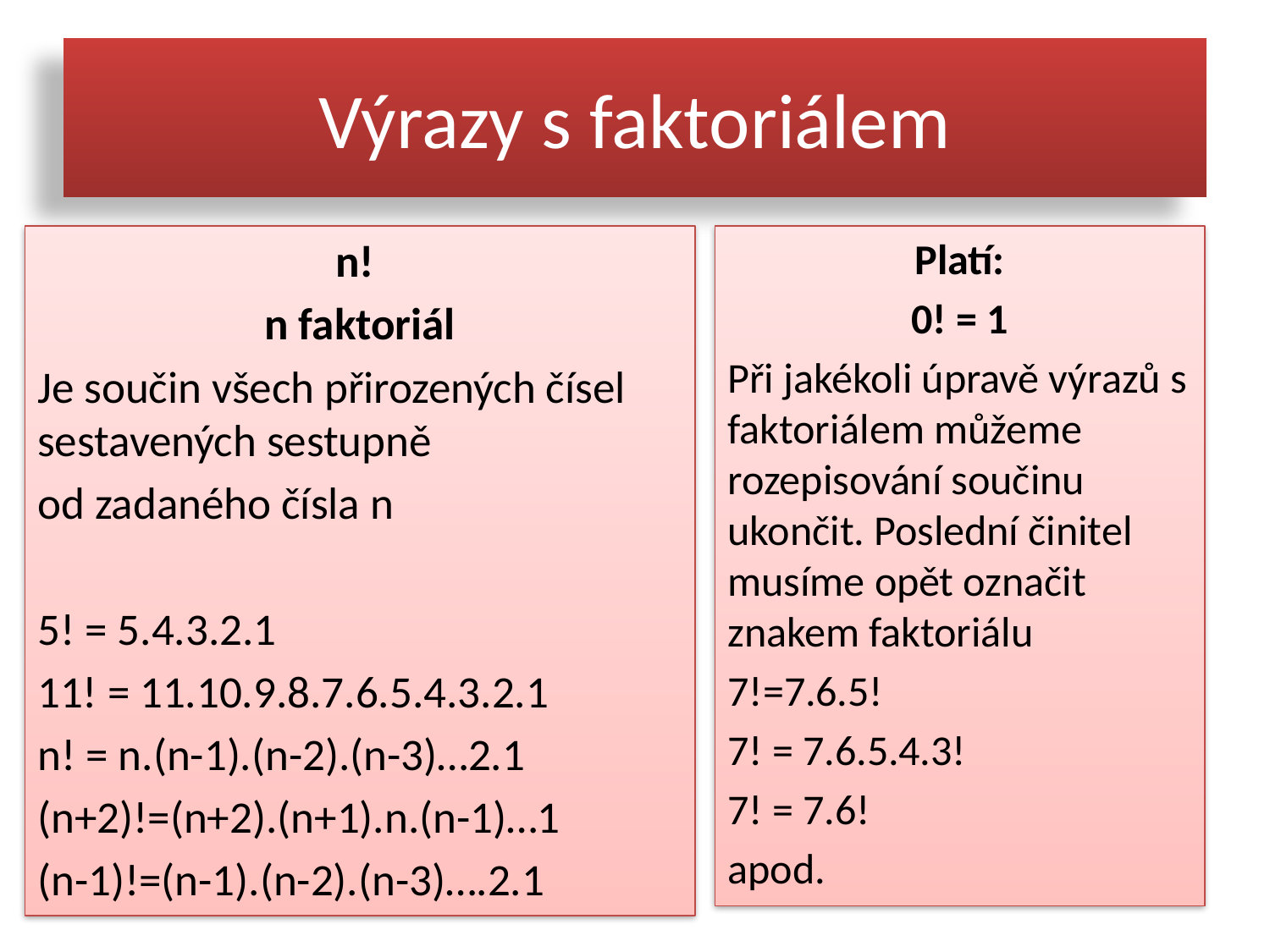

# Výrazy s faktoriálem
n!
n faktoriál
Je součin všech přirozených čísel sestavených sestupně
od zadaného čísla n

5! = 5.4.3.2.1
11! = 11.10.9.8.7.6.5.4.3.2.1
n! = n.(n-1).(n-2).(n-3)…2.1
(n+2)!=(n+2).(n+1).n.(n-1)…1
(n-1)!=(n-1).(n-2).(n-3)….2.1
Platí:
0! = 1
Při jakékoli úpravě výrazů s faktoriálem můžeme rozepisování součinu ukončit. Poslední činitel musíme opět označit znakem faktoriálu
7!=7.6.5!
7! = 7.6.5.4.3!
7! = 7.6!
apod.